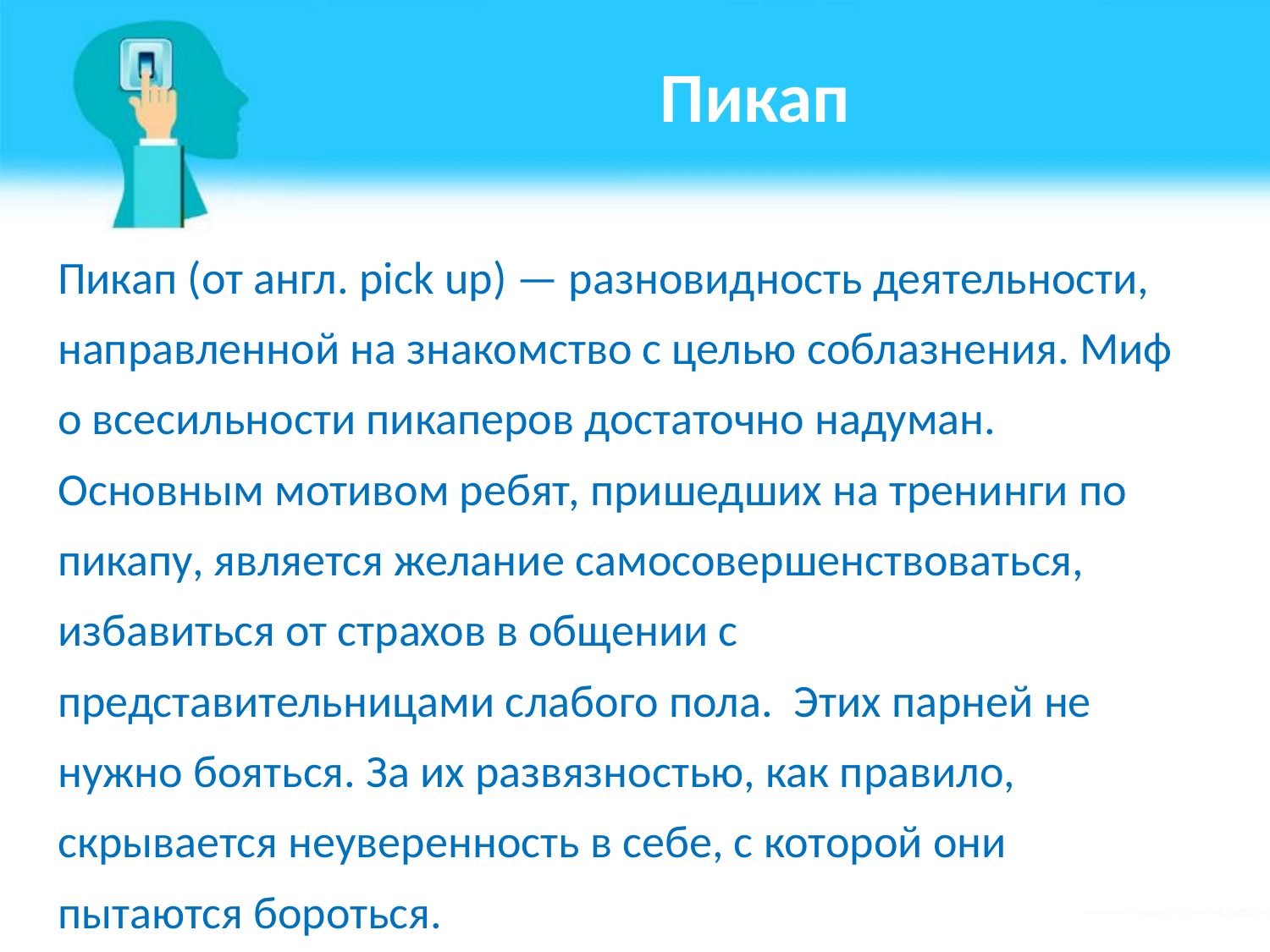

# Пикап
Пикап (от англ. pick up) — разновидность деятельности, направленной на знакомство с целью соблазнения. Миф о всесильности пикаперов достаточно надуман. Основным мотивом ребят, пришедших на тренинги по пикапу, является желание самосовершенствоваться, избавиться от страхов в общении с представительницами слабого пола.  Этих парней не нужно бояться. За их развязностью, как правило, скрывается неуверенность в себе, с которой они пытаются бороться.